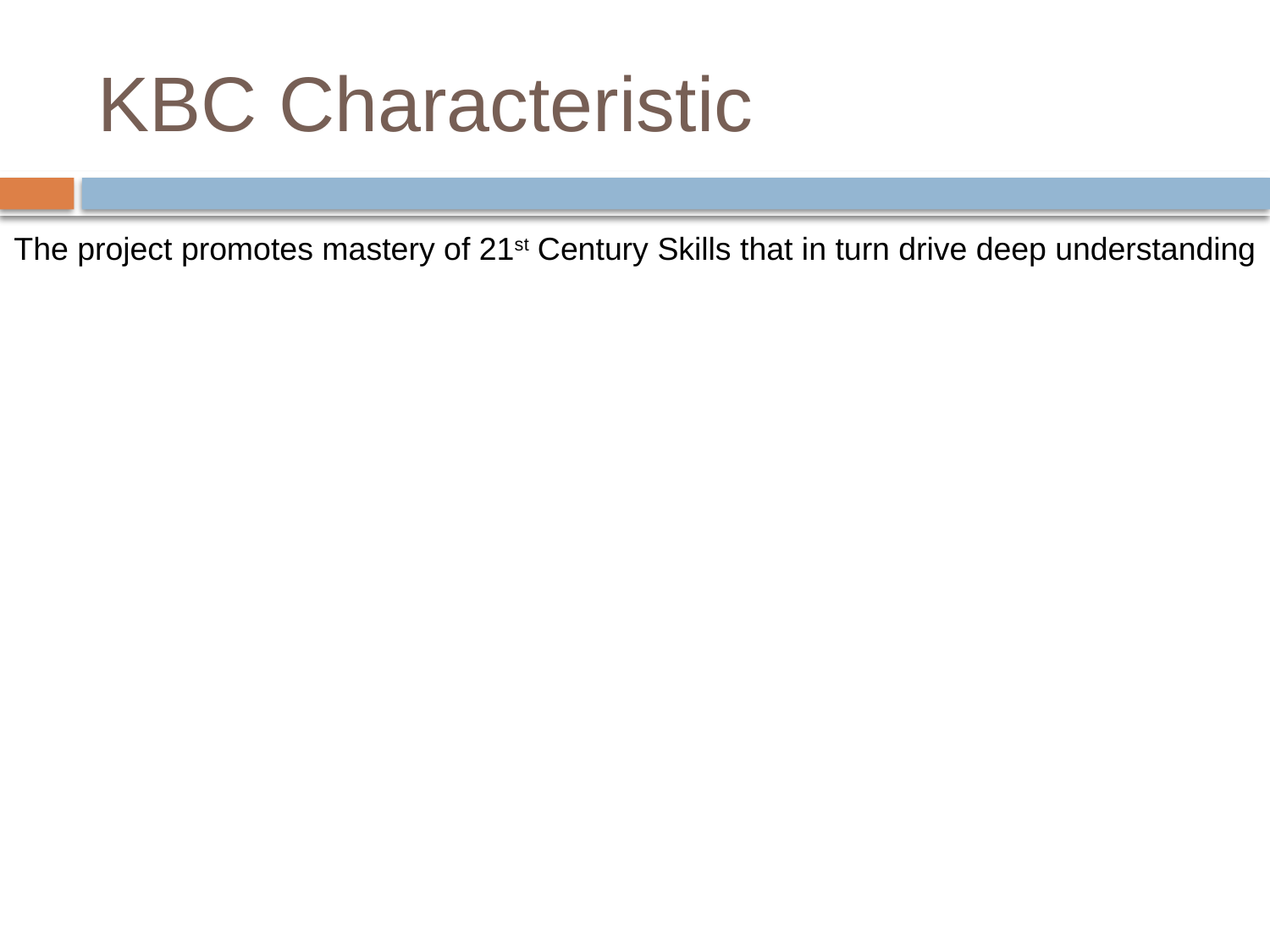

# KBC Characteristic
The project promotes mastery of 21st Century Skills that in turn drive deep understanding